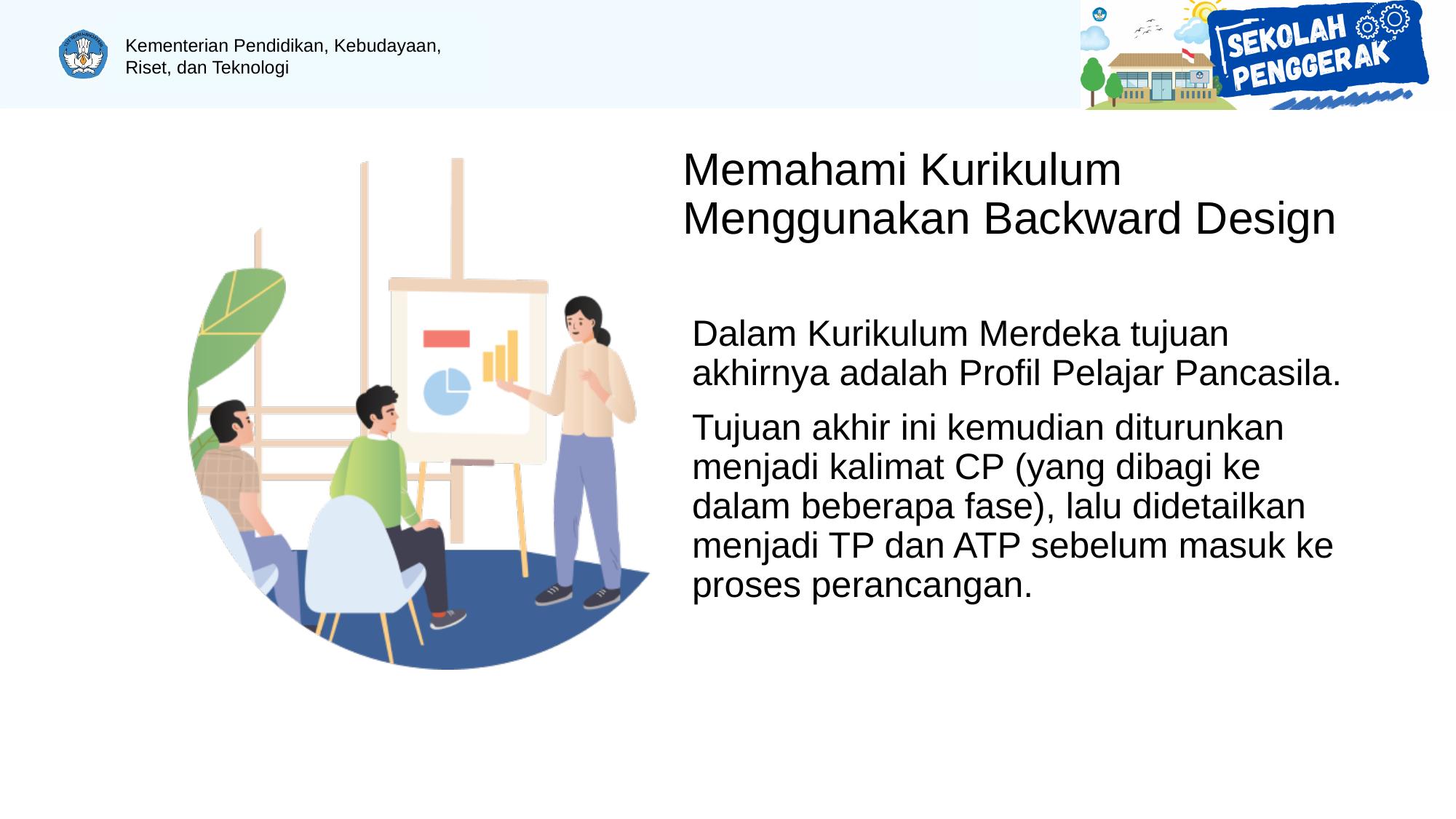

# Memahami Kurikulum Menggunakan Backward Design
Dalam Kurikulum Merdeka tujuan akhirnya adalah Profil Pelajar Pancasila.
Tujuan akhir ini kemudian diturunkan menjadi kalimat CP (yang dibagi ke dalam beberapa fase), lalu didetailkan menjadi TP dan ATP sebelum masuk ke proses perancangan.